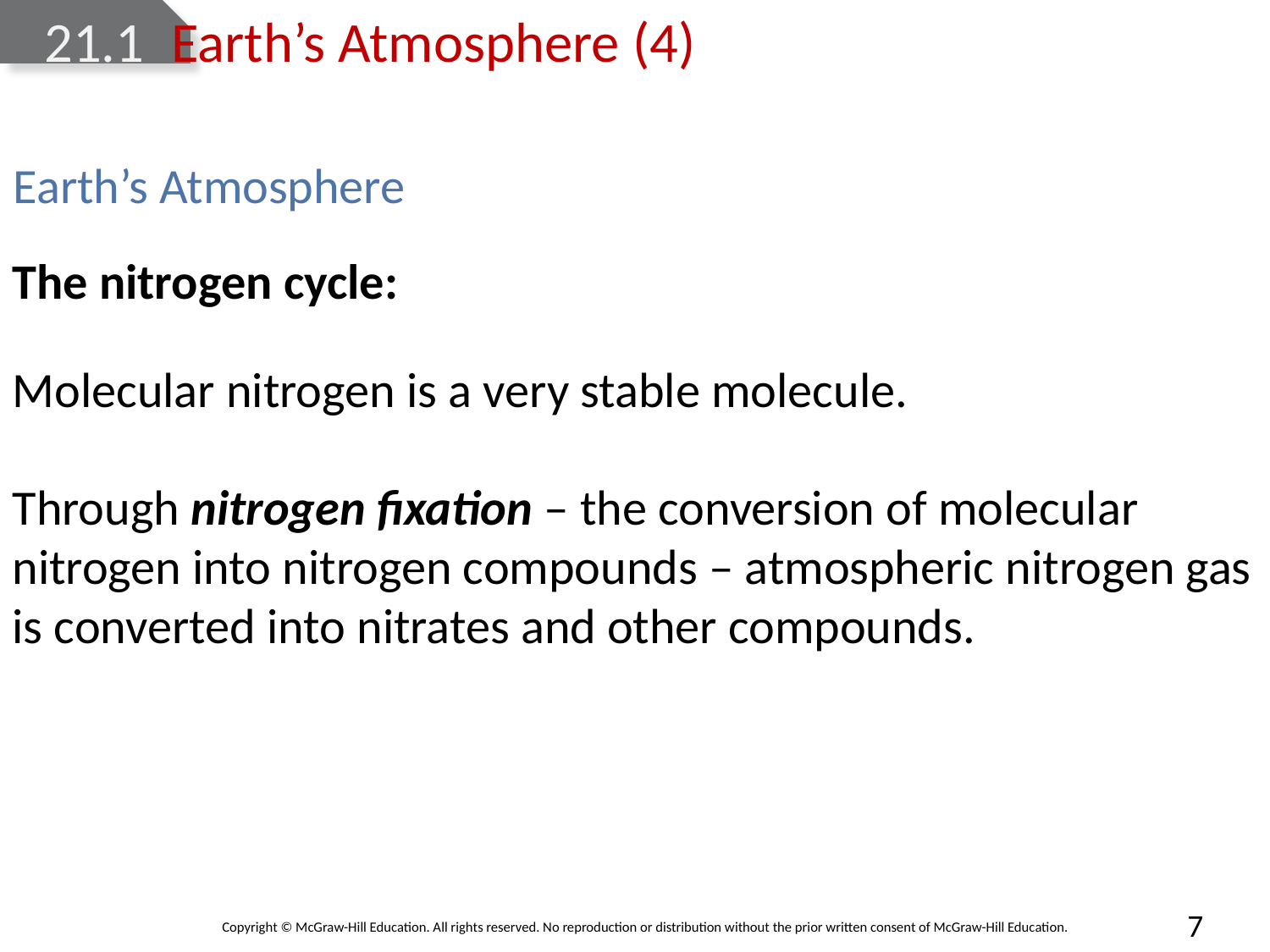

# 21.1	Earth’s Atmosphere (4)
Earth’s Atmosphere
The nitrogen cycle:
Molecular nitrogen is a very stable molecule.
Through nitrogen fixation ‒ the conversion of molecular nitrogen into nitrogen compounds ‒ atmospheric nitrogen gas is converted into nitrates and other compounds.